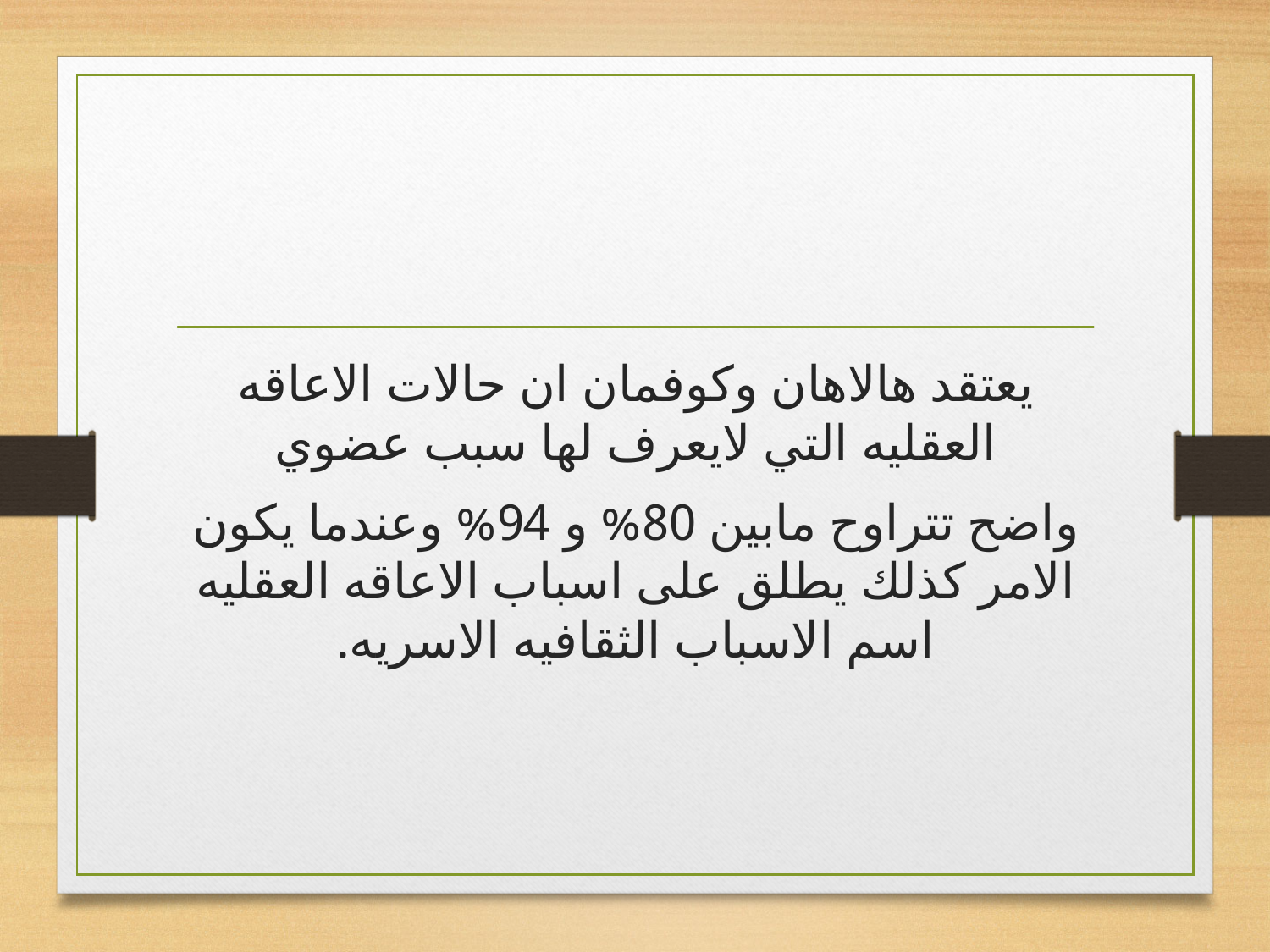

يعتقد هالاهان وكوفمان ان حالات الاعاقه العقليه التي لايعرف لها سبب عضوي
واضح تتراوح مابين 80% و 94% وعندما يكون الامر كذلك يطلق على اسباب الاعاقه العقليه اسم الاسباب الثقافيه الاسريه.